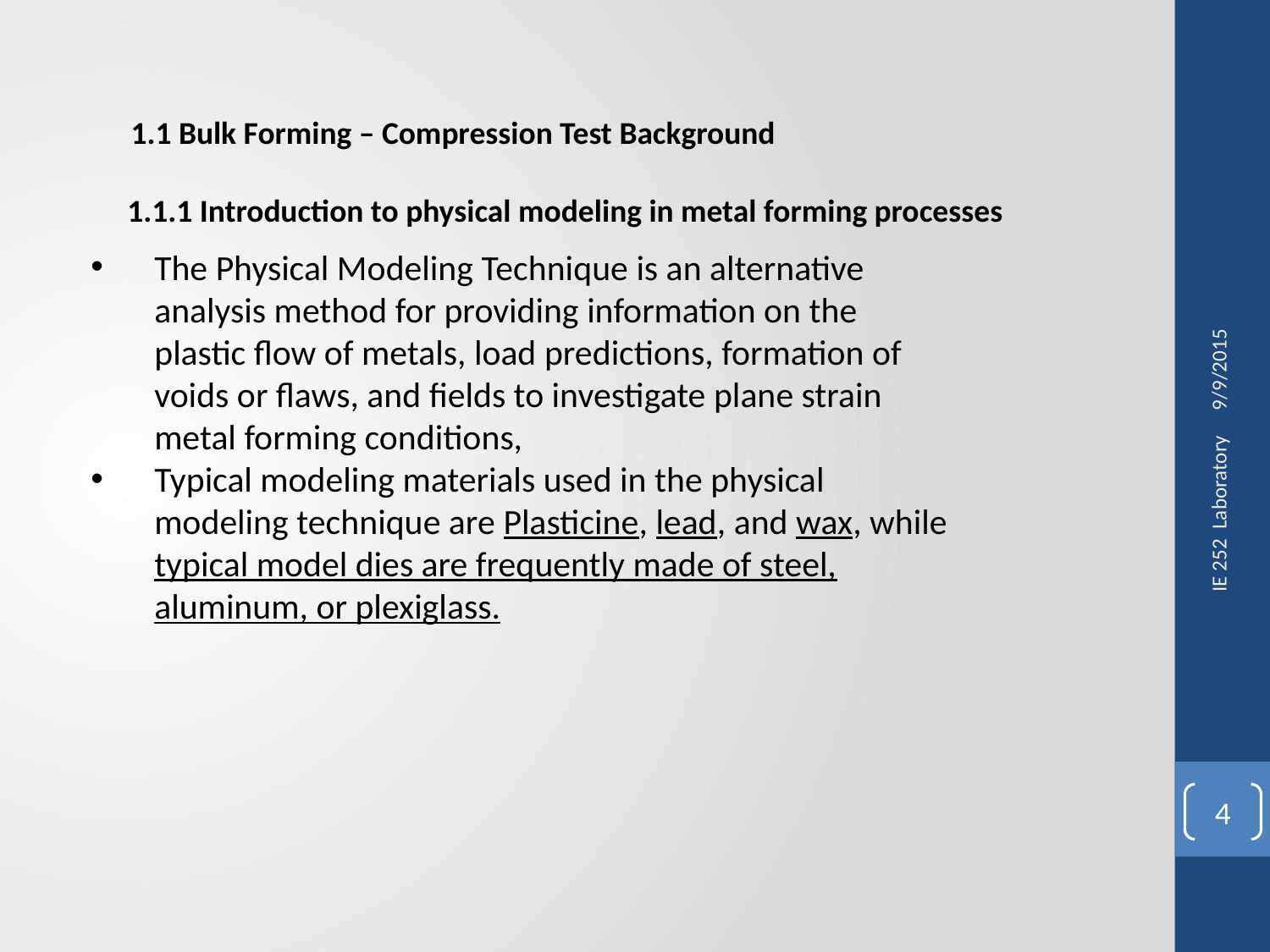

1.1 Bulk Forming – Compression Test Background
1.1.1 Introduction to physical modeling in metal forming processes
9/9/2015
The Physical Modeling Technique is an alternative analysis method for providing information on the plastic flow of metals, load predictions, formation of voids or flaws, and fields to investigate plane strain metal forming conditions,
Typical modeling materials used in the physical modeling technique are Plasticine, lead, and wax, while typical model dies are frequently made of steel, aluminum, or plexiglass.

IE 252  Laboratory
4